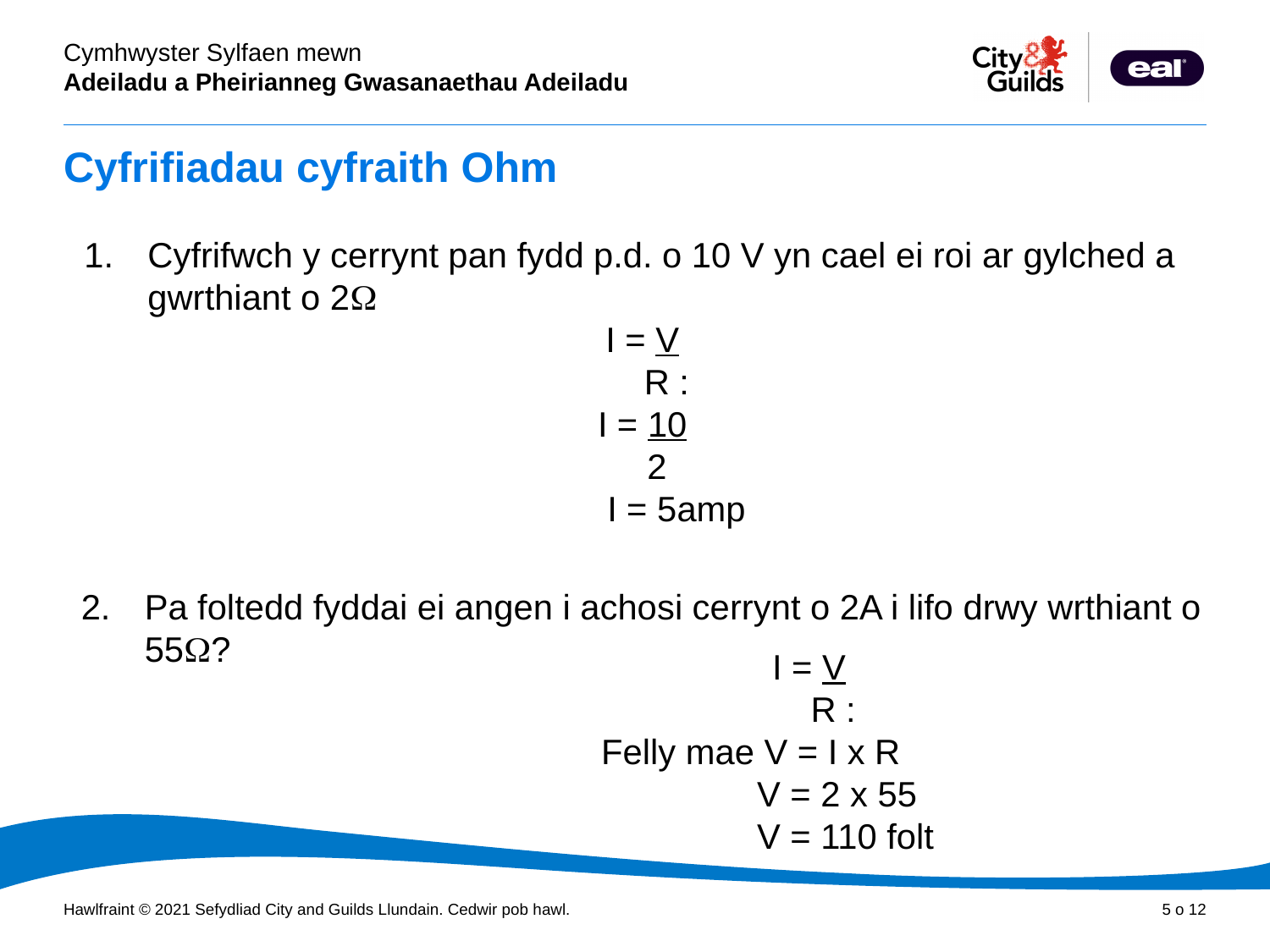

# Cyfrifiadau cyfraith Ohm
Cyfrifwch y cerrynt pan fydd p.d. o 10 V yn cael ei roi ar gylched a gwrthiant o 2Ω
I = V
     R :
I = 10
   2
       I = 5amp

Pa foltedd fyddai ei angen i achosi cerrynt o 2A i lifo drwy wrthiant o 55Ω?

              I = V
                   R :
                 Felly mae V = I x R
                                 V = 2 x 55
                                 V = 110 folt